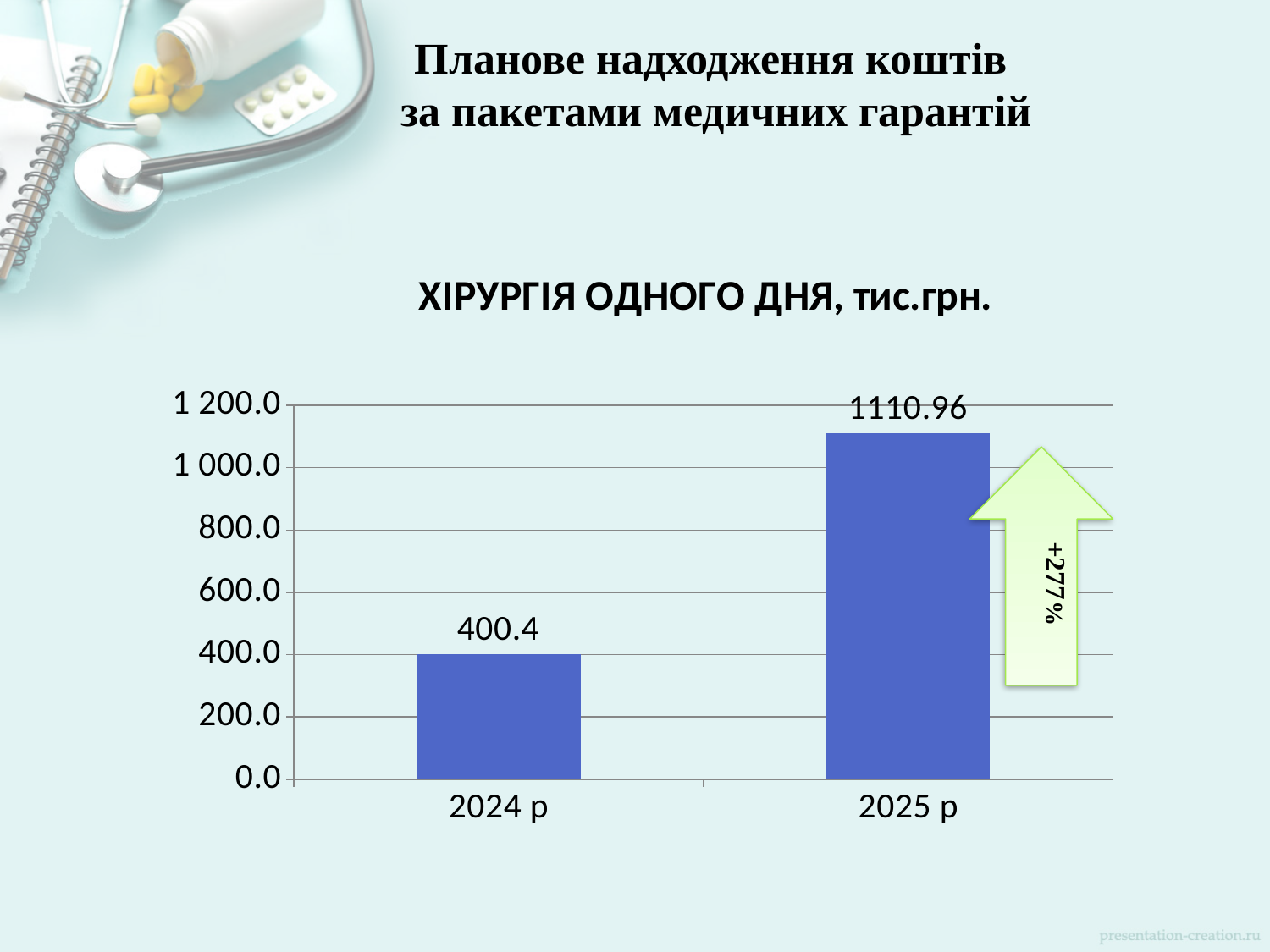

Планове надходження коштів
за пакетами медичних гарантій

### Chart: ХІРУРГІЯ ОДНОГО ДНЯ, тис.грн.

| Category | ХІРУРГІЯ ОДНОГО ДНЯ, тис.грн. |
|---|---|
| 2024 р | 400.40000000000003 |
| 2025 р | 1110.96 |